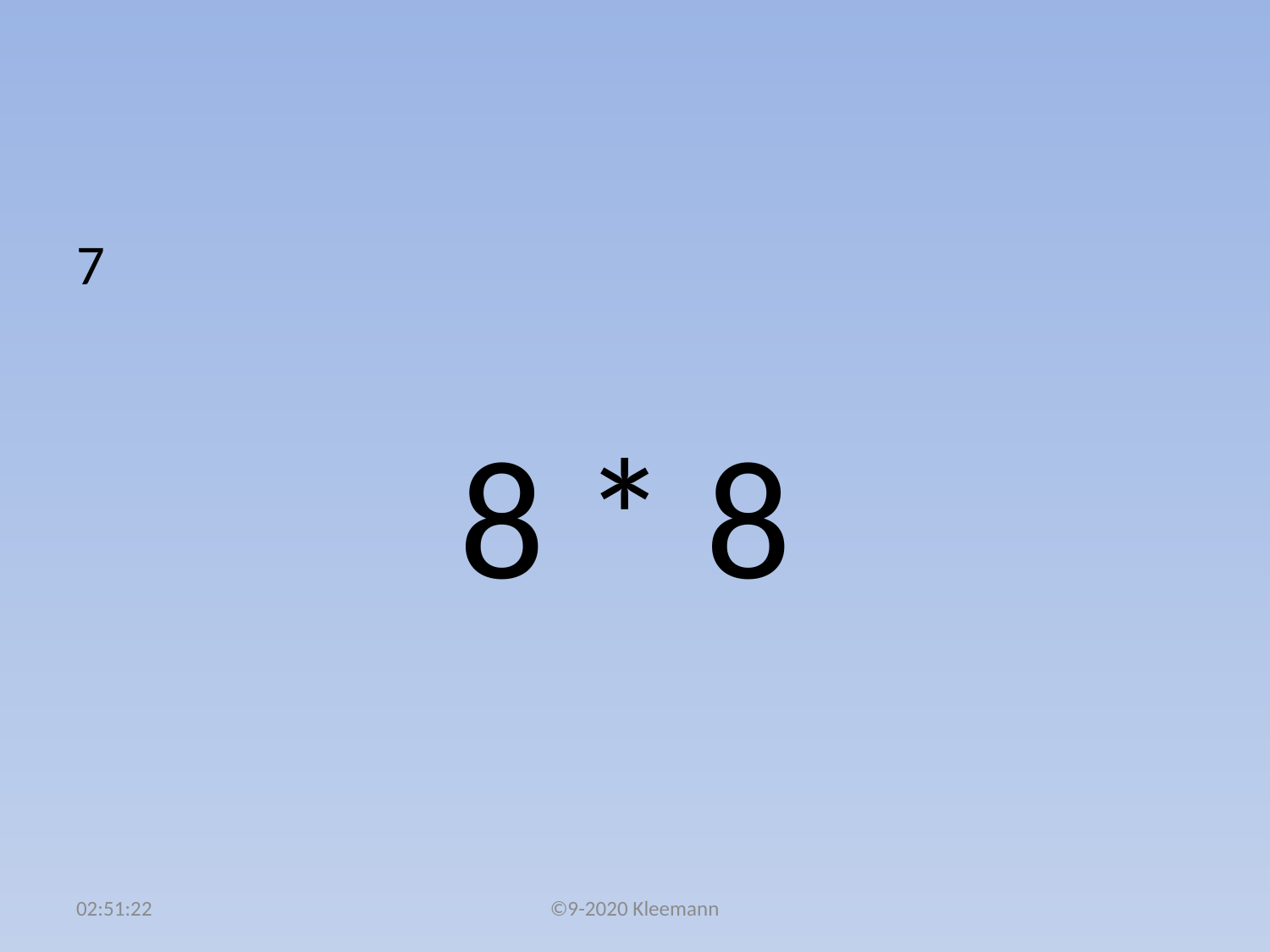

#
7

          8 * 8
02:51:22
©9-2020 Kleemann